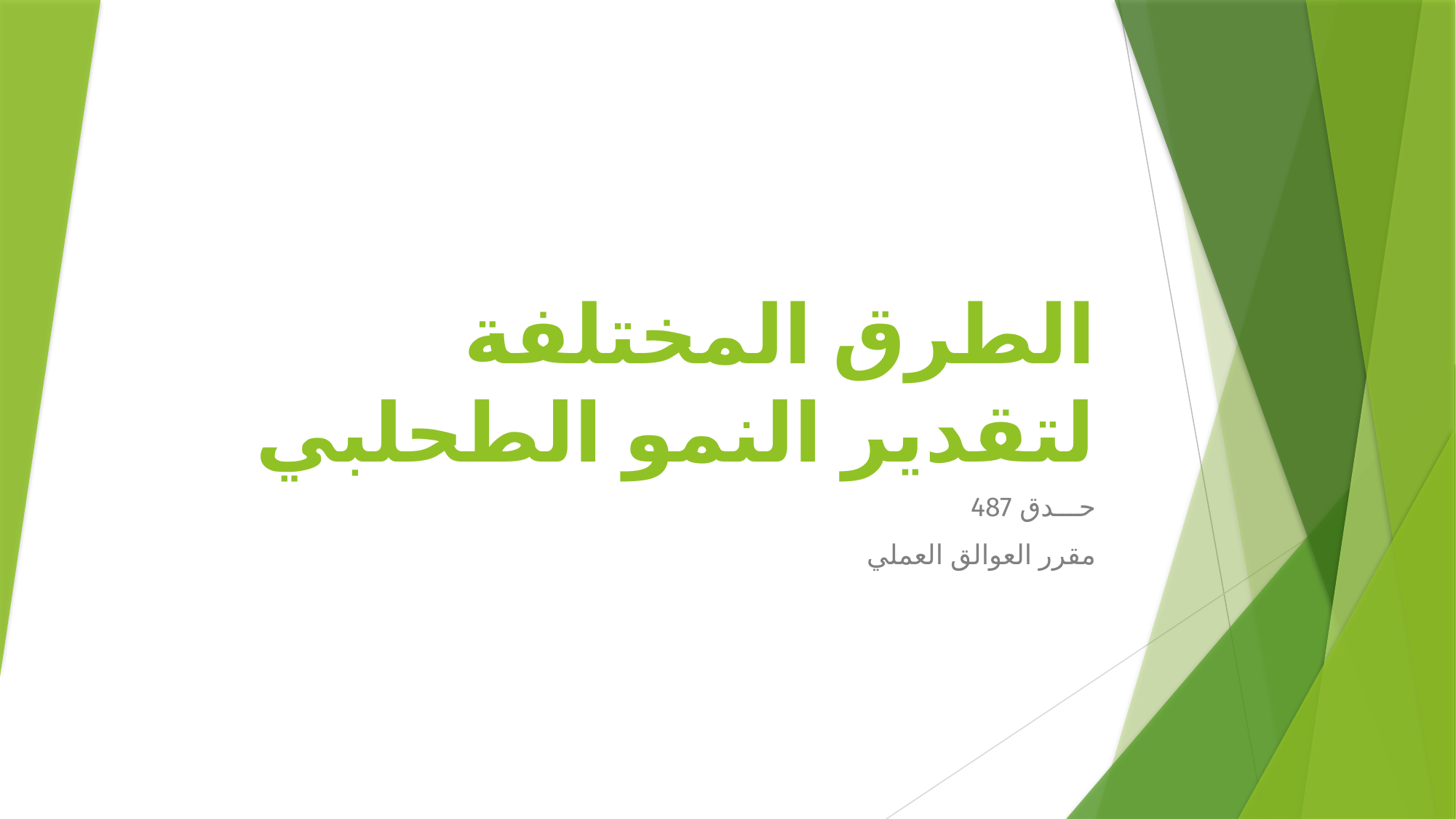

# الطرق المختلفة لتقدير النمو الطحلبي
487 حـــدق
مقرر العوالق العملي